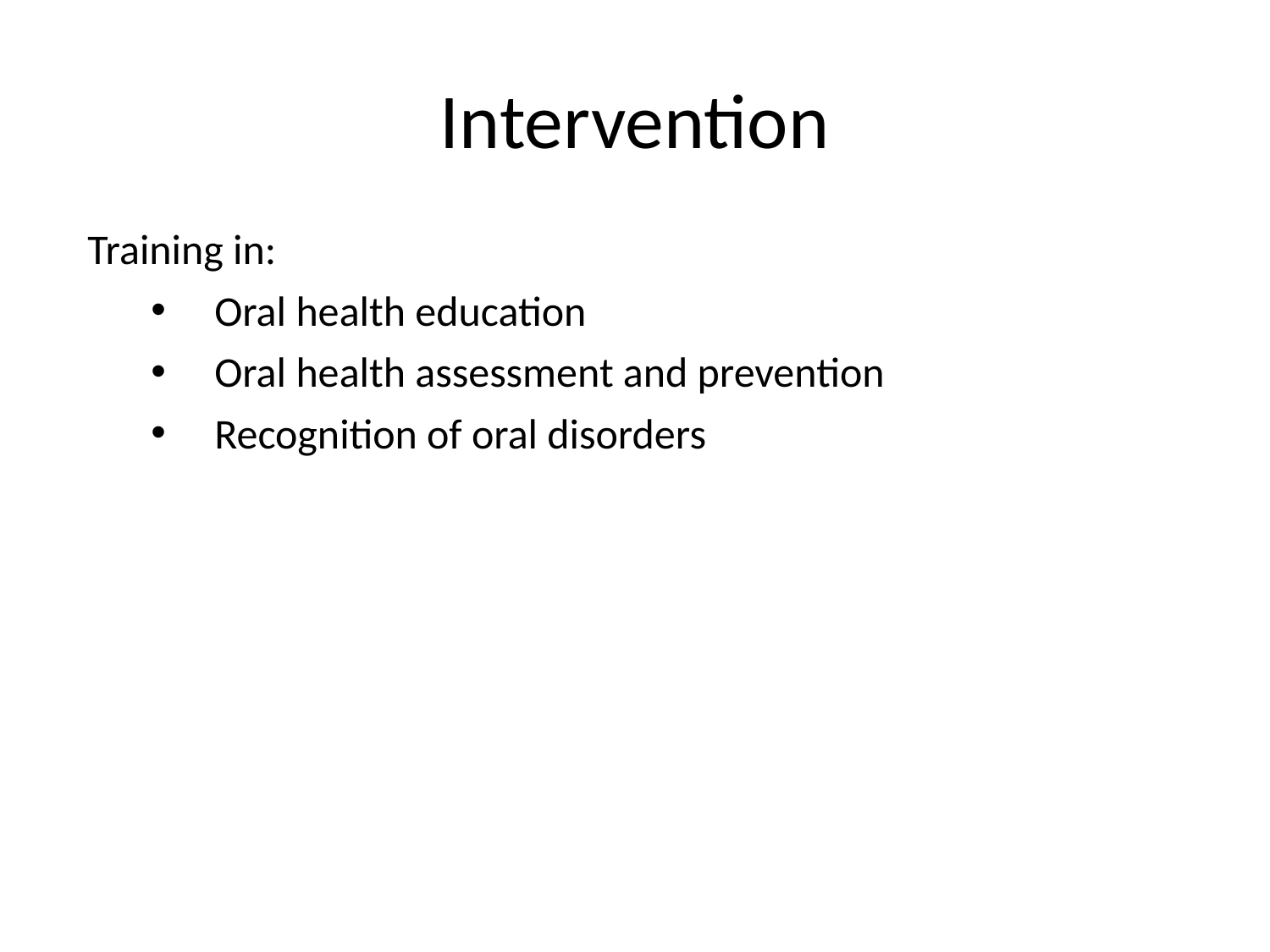

# Intervention
Training in:
Oral health education
Oral health assessment and prevention
Recognition of oral disorders